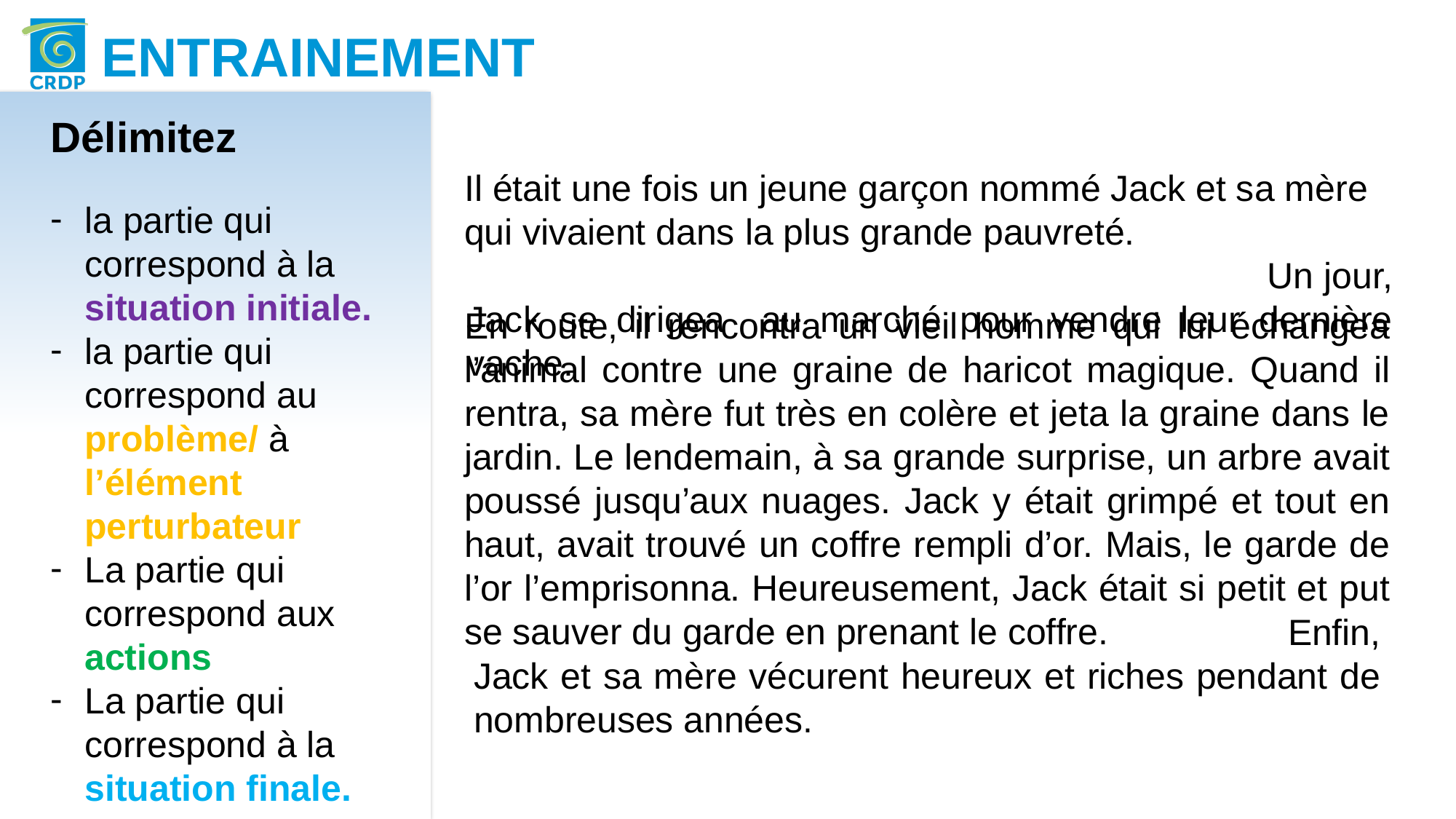

ENTRAINEMENT

Délimitez

la partie qui correspond à la situation initiale.
la partie qui correspond au problème/ à l’élément perturbateur
La partie qui correspond aux actions
La partie qui correspond à la situation finale.
Il était une fois un jeune garçon nommé Jack et sa mère qui vivaient dans la plus grande pauvreté.

                                                                           Un jour, Jack se dirigea  au marché pour vendre leur dernière vache.
En route, il rencontra un vieil homme qui lui échangea l’animal contre une graine de haricot magique. Quand il rentra, sa mère fut très en colère et jeta la graine dans le jardin. Le lendemain, à sa grande surprise, un arbre avait poussé jusqu’aux nuages. Jack y était grimpé et tout en haut, avait trouvé un coffre rempli d’or. Mais, le garde de l’or l’emprisonna. Heureusement, Jack était si petit et put se sauver du garde en prenant le coffre.

                                                                        Enfin, Jack et sa mère vécurent heureux et riches pendant de nombreuses années.